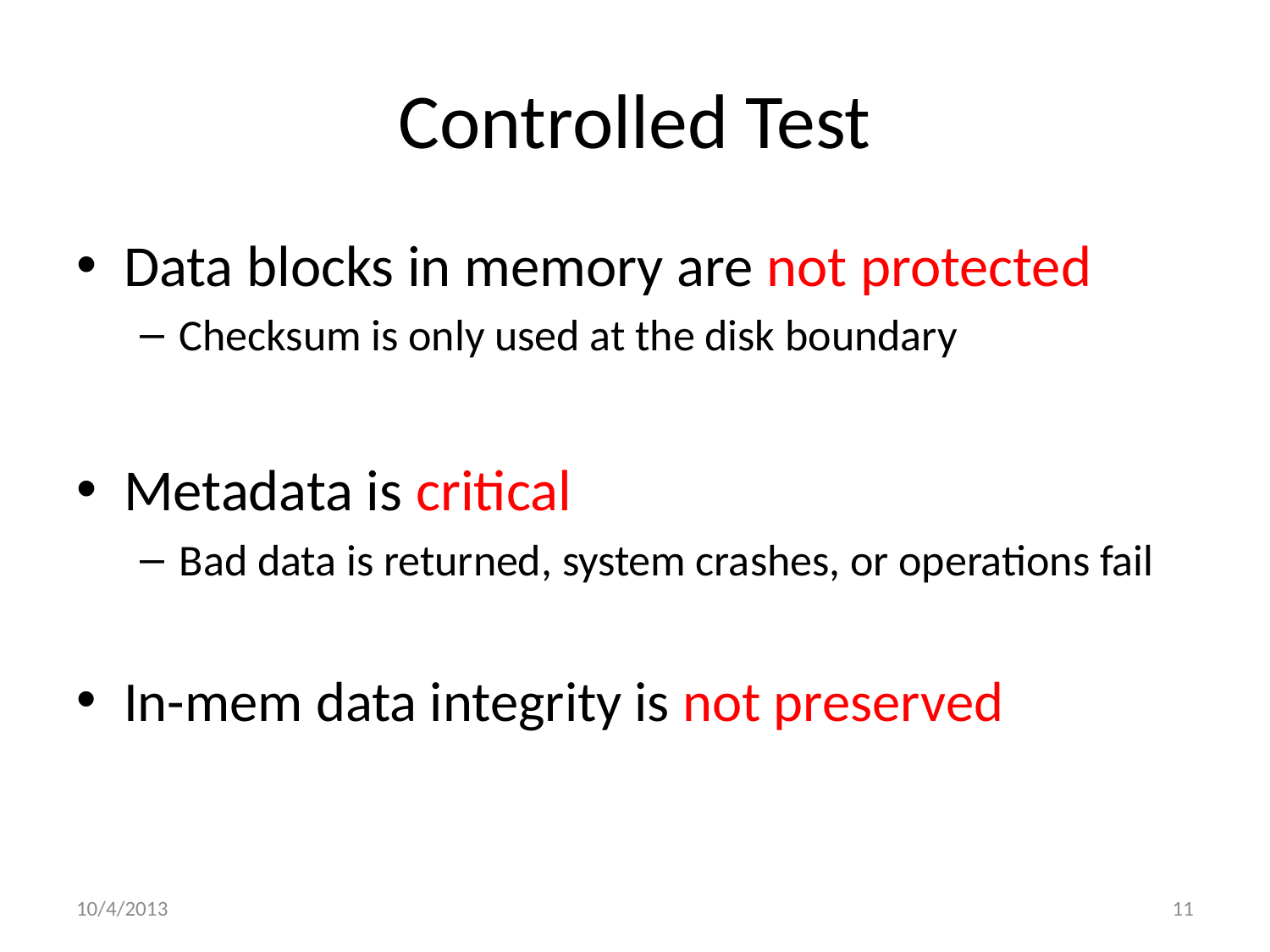

# Controlled Test
Data blocks in memory are not protected
Checksum is only used at the disk boundary

Metadata is critical
Bad data is returned, system crashes, or operations fail

In-mem data integrity is not preserved

10/4/2013
11